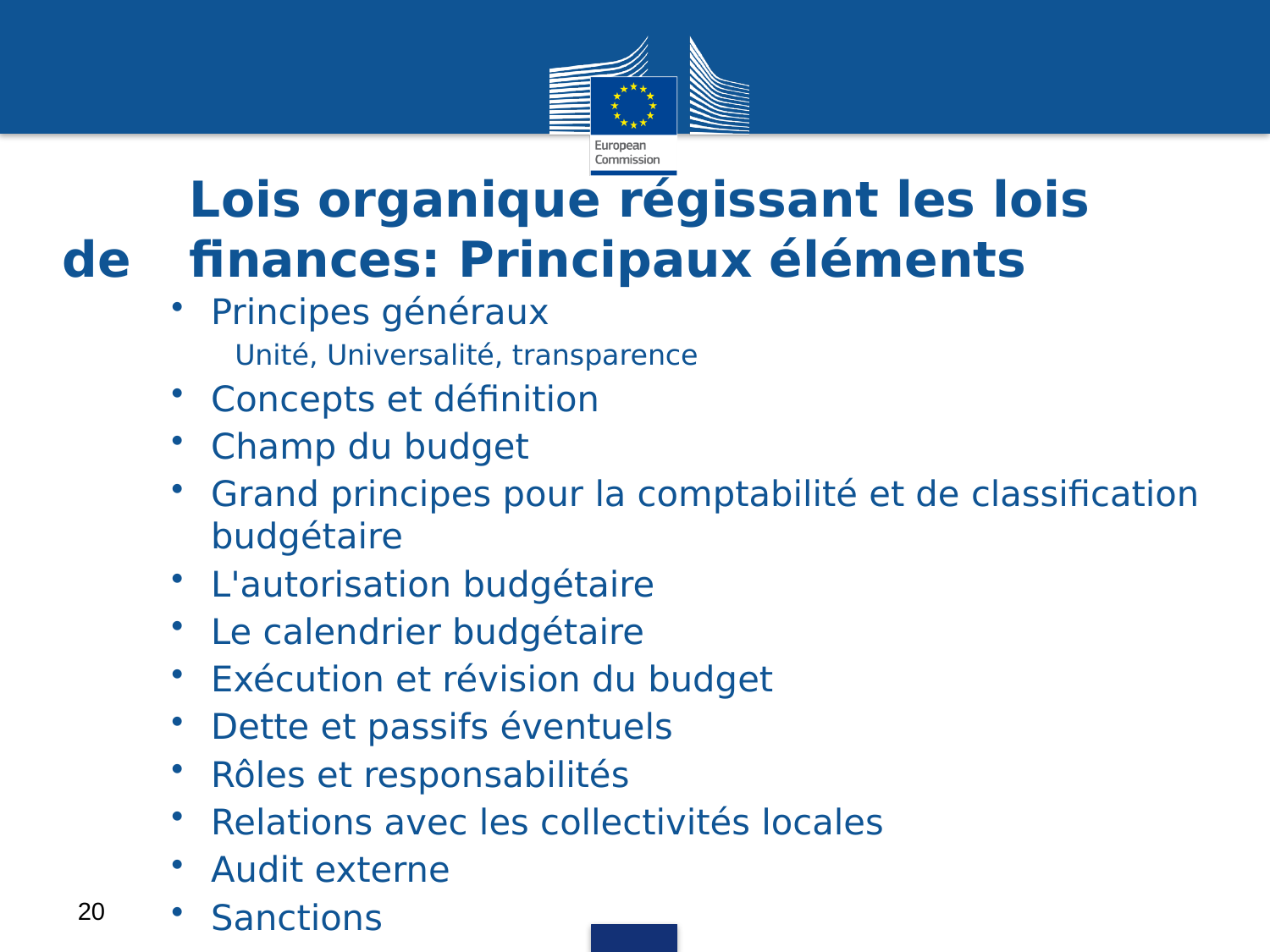

# Lois organique régissant les lois de 	finances: Principaux éléments
Principes généraux
Unité, Universalité, transparence
Concepts et définition
Champ du budget
Grand principes pour la comptabilité et de classification budgétaire
L'autorisation budgétaire
Le calendrier budgétaire
Exécution et révision du budget
Dette et passifs éventuels
Rôles et responsabilités
Relations avec les collectivités locales
Audit externe
Sanctions
20